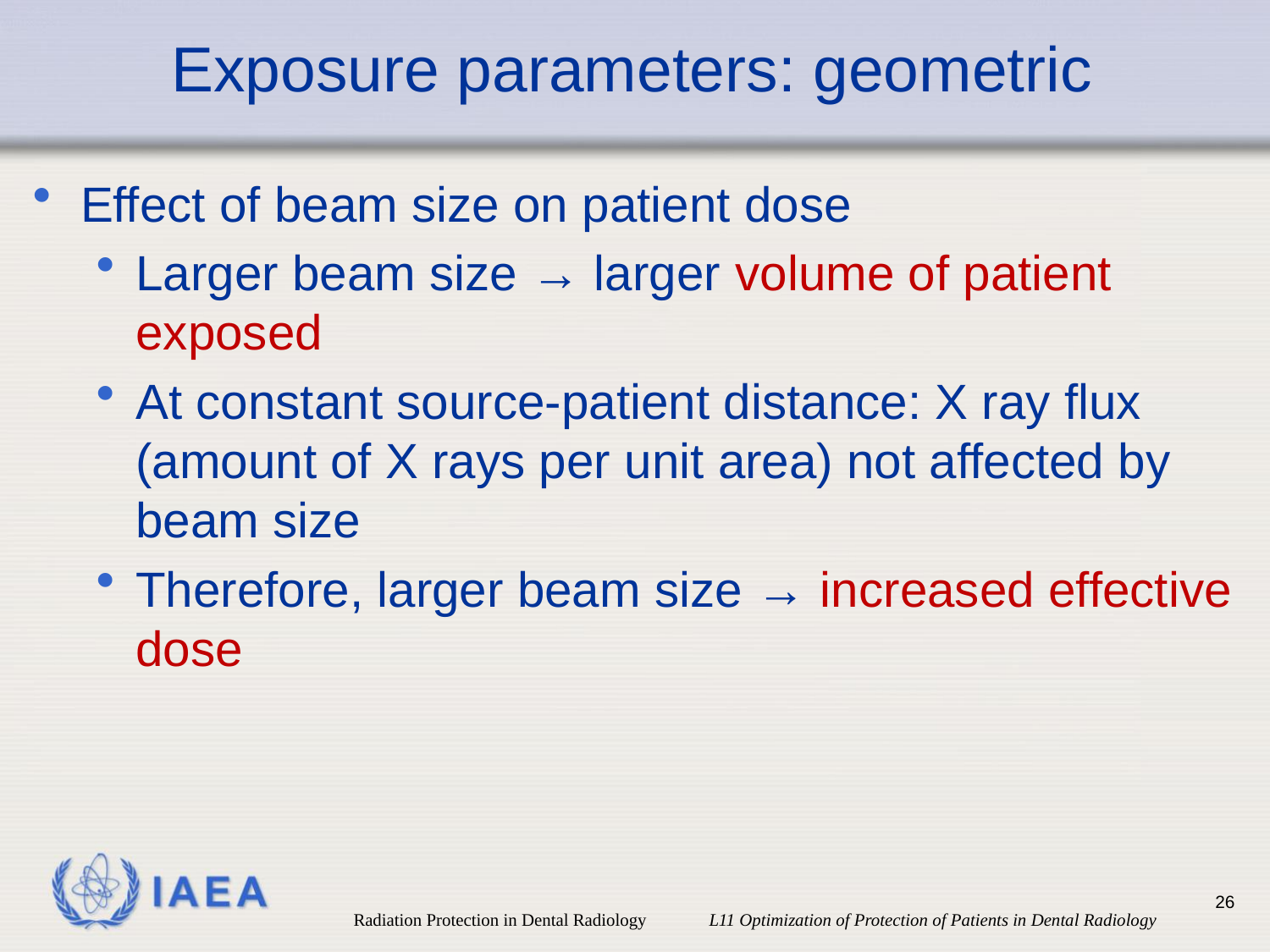

# Exposure parameters: geometric
Effect of beam size on patient dose
Larger beam size → larger volume of patient exposed
At constant source-patient distance: X ray flux (amount of X rays per unit area) not affected by beam size
Therefore, larger beam size → increased effective dose

26
Radiation Protection in Dental Radiology              L11 Optimization of Protection of Patients in Dental Radiology